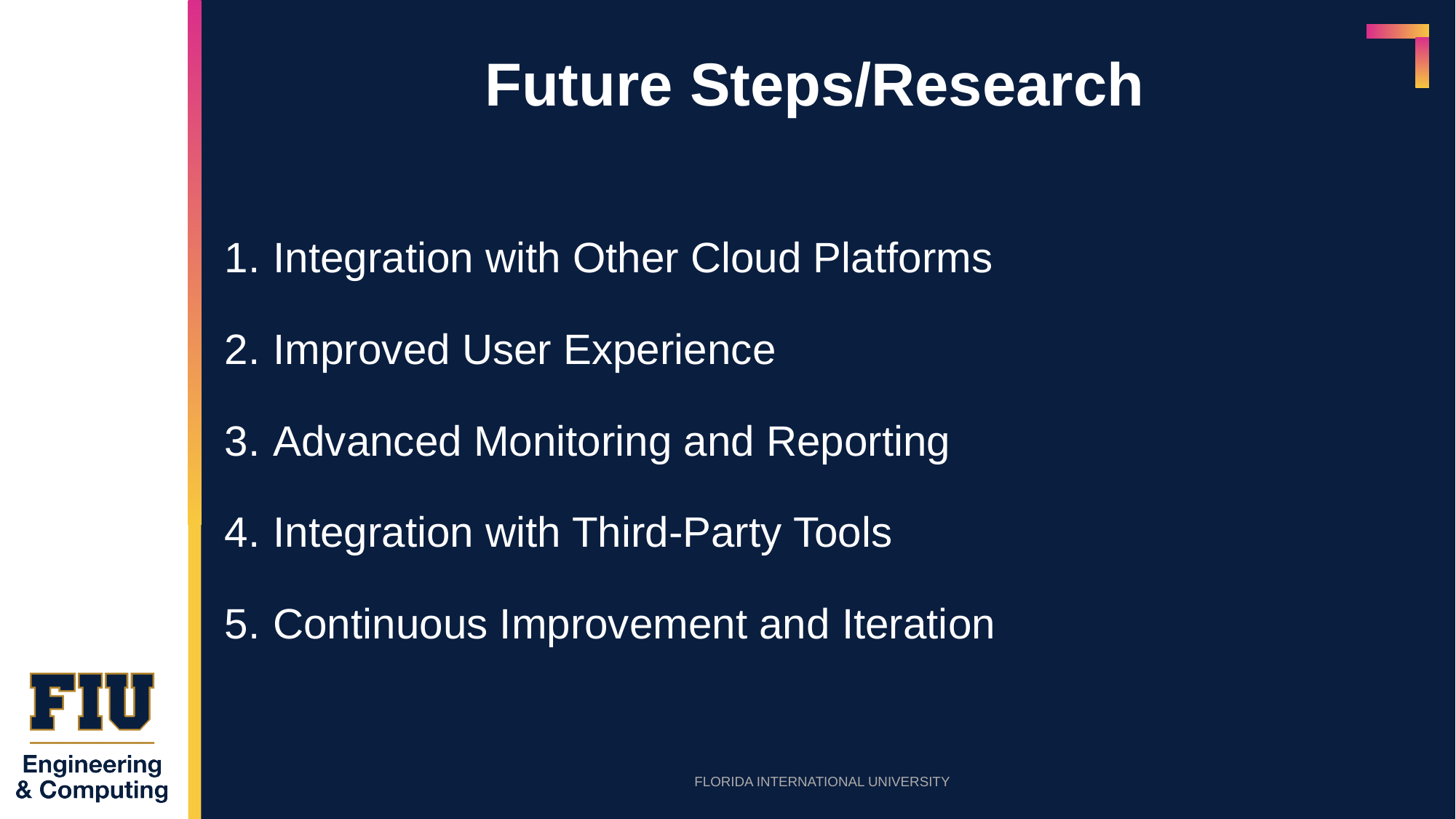

# Future Steps/Research

Integration with Other Cloud Platforms

Improved User Experience

Advanced Monitoring and Reporting

Integration with Third-Party Tools

Continuous Improvement and Iteration